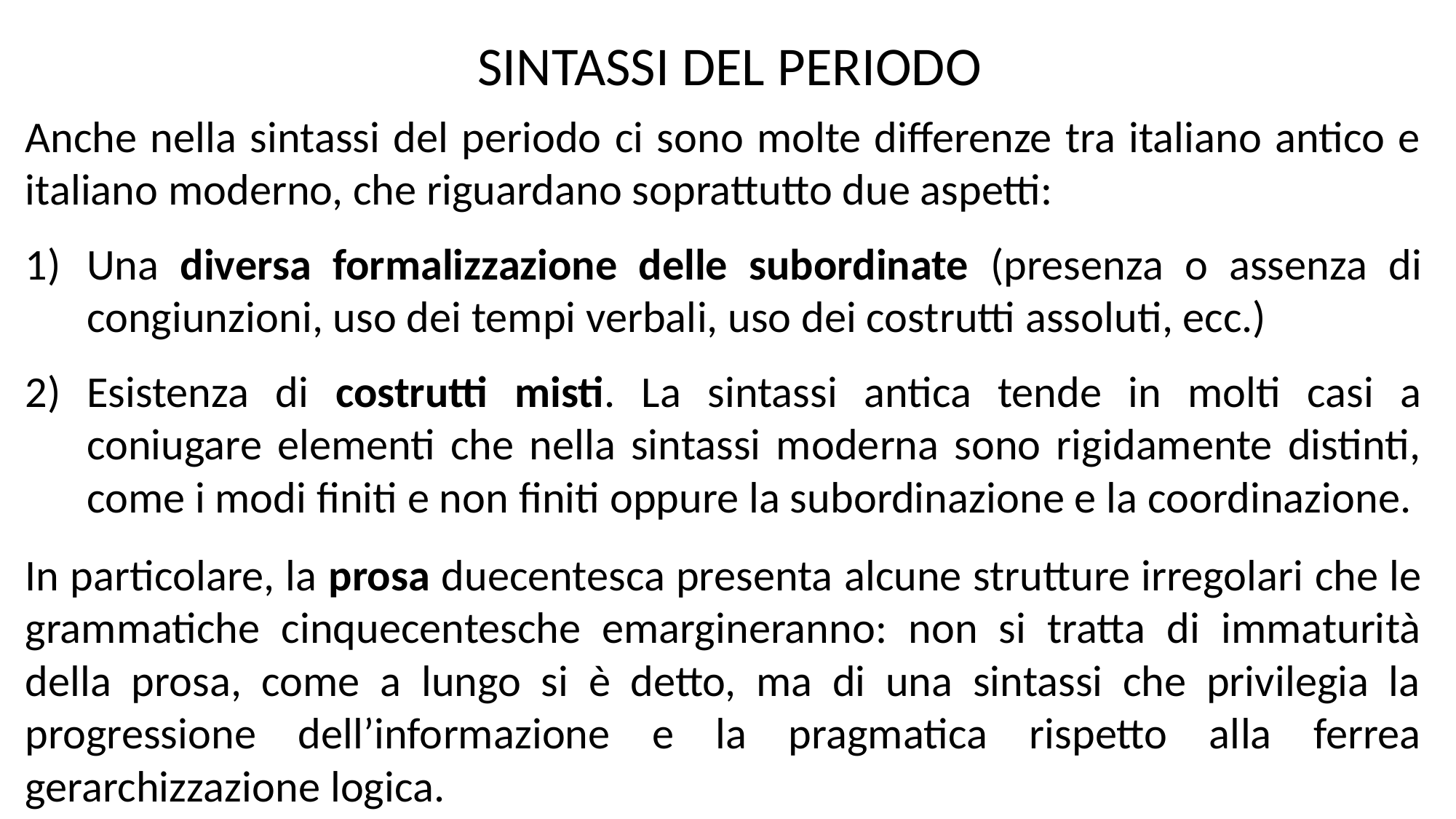

SINTASSI DEL PERIODO
Anche nella sintassi del periodo ci sono molte differenze tra italiano antico e italiano moderno, che riguardano soprattutto due aspetti:

Una diversa formalizzazione delle subordinate (presenza o assenza di congiunzioni, uso dei tempi verbali, uso dei costrutti assoluti, ecc.)

Esistenza di costrutti misti. La sintassi antica tende in molti casi a coniugare elementi che nella sintassi moderna sono rigidamente distinti, come i modi finiti e non finiti oppure la subordinazione e la coordinazione.
In particolare, la prosa duecentesca presenta alcune strutture irregolari che le grammatiche cinquecentesche emargineranno: non si tratta di immaturità della prosa, come a lungo si è detto, ma di una sintassi che privilegia la progressione dell’informazione e la pragmatica rispetto alla ferrea gerarchizzazione logica.